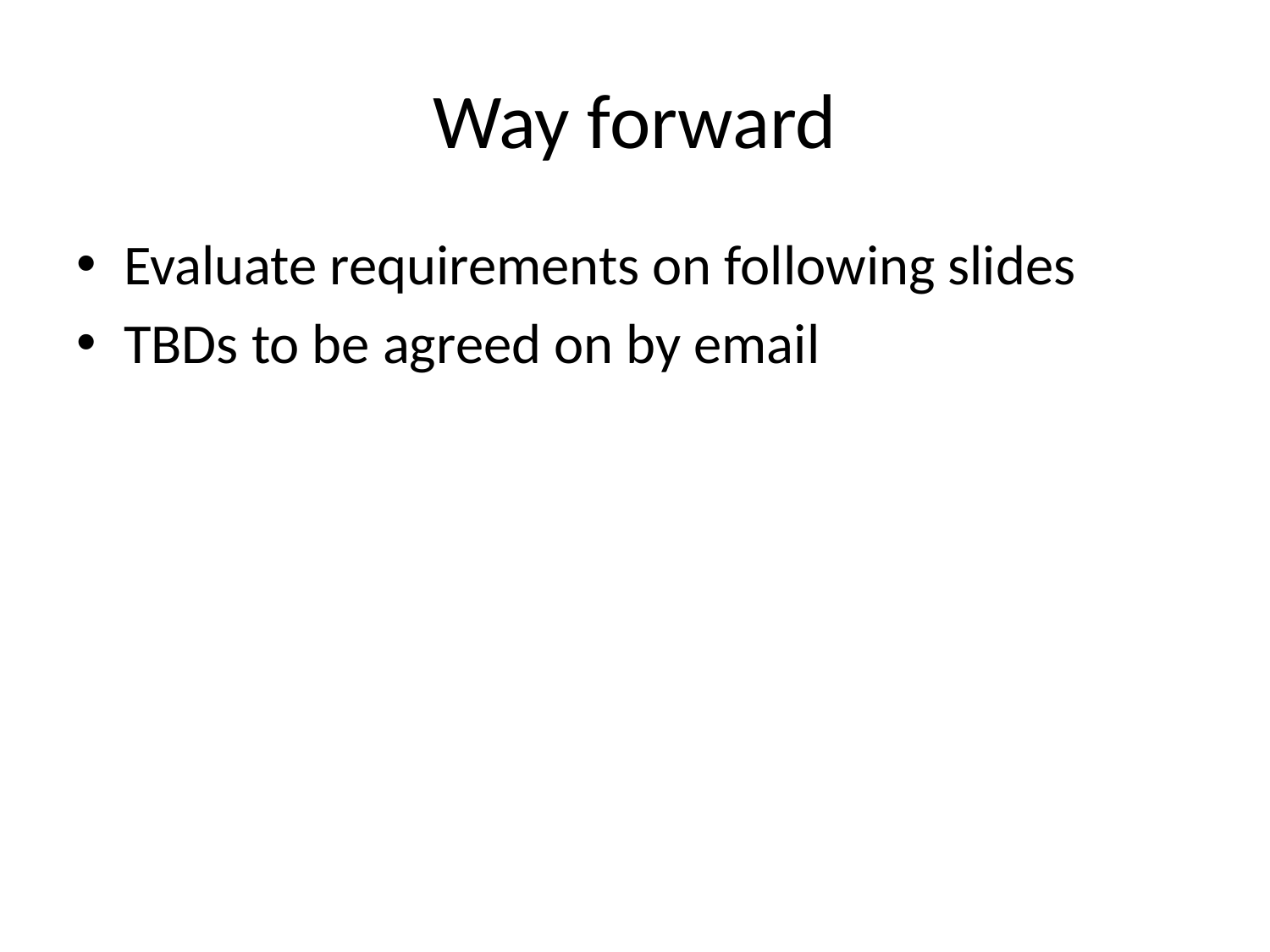

# Way forward
Evaluate requirements on following slides
TBDs to be agreed on by email